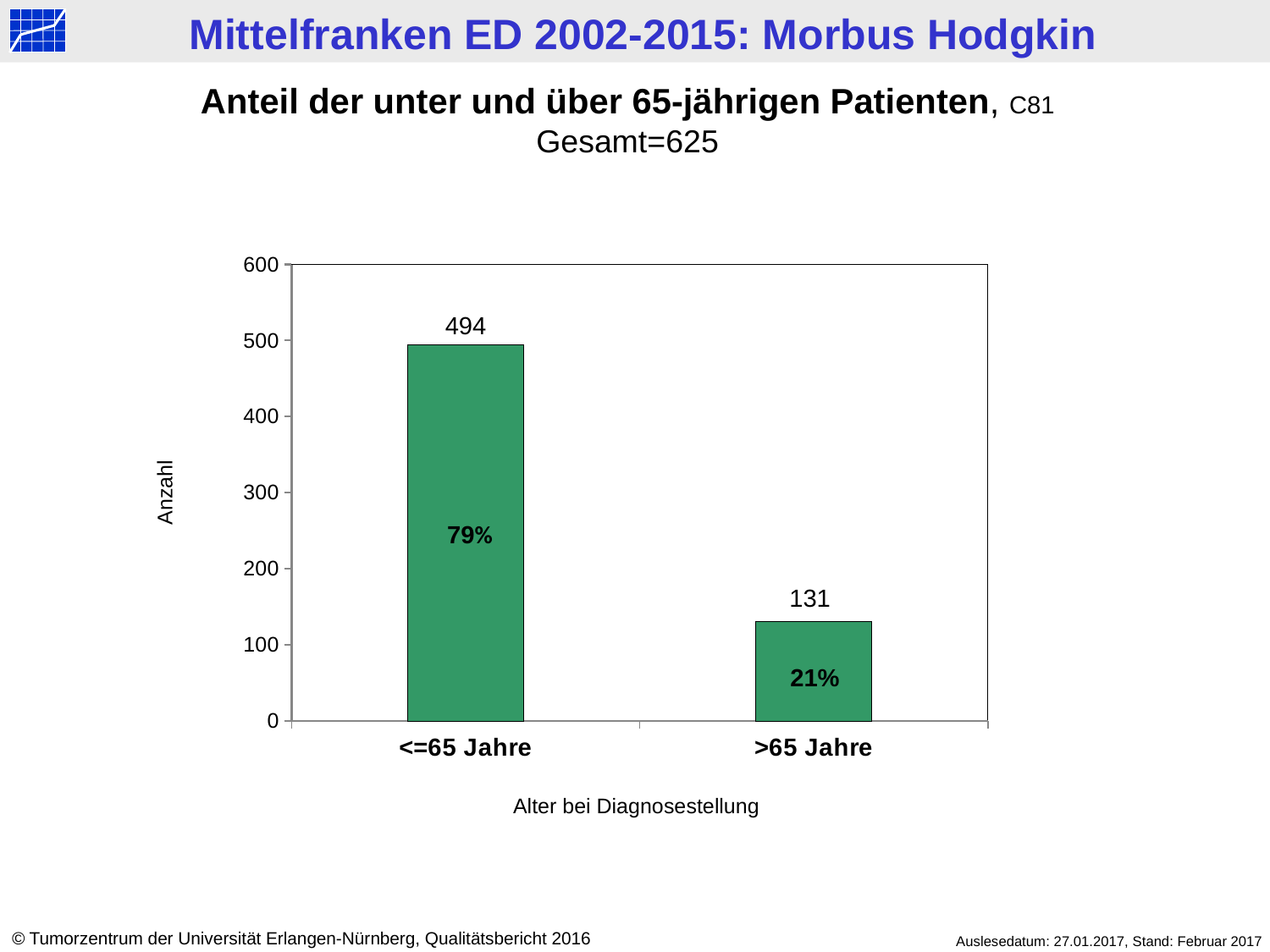

Anteil der unter und über 65-jährigen Patienten, C81
Gesamt=625

### Chart

| Category | Datenreihe 1 |
|---|---|
| <=65 Jahre | 494.0 |
| >65 Jahre | 131.0 |
494
Anzahl
79%
131
21%
Alter bei Diagnosestellung